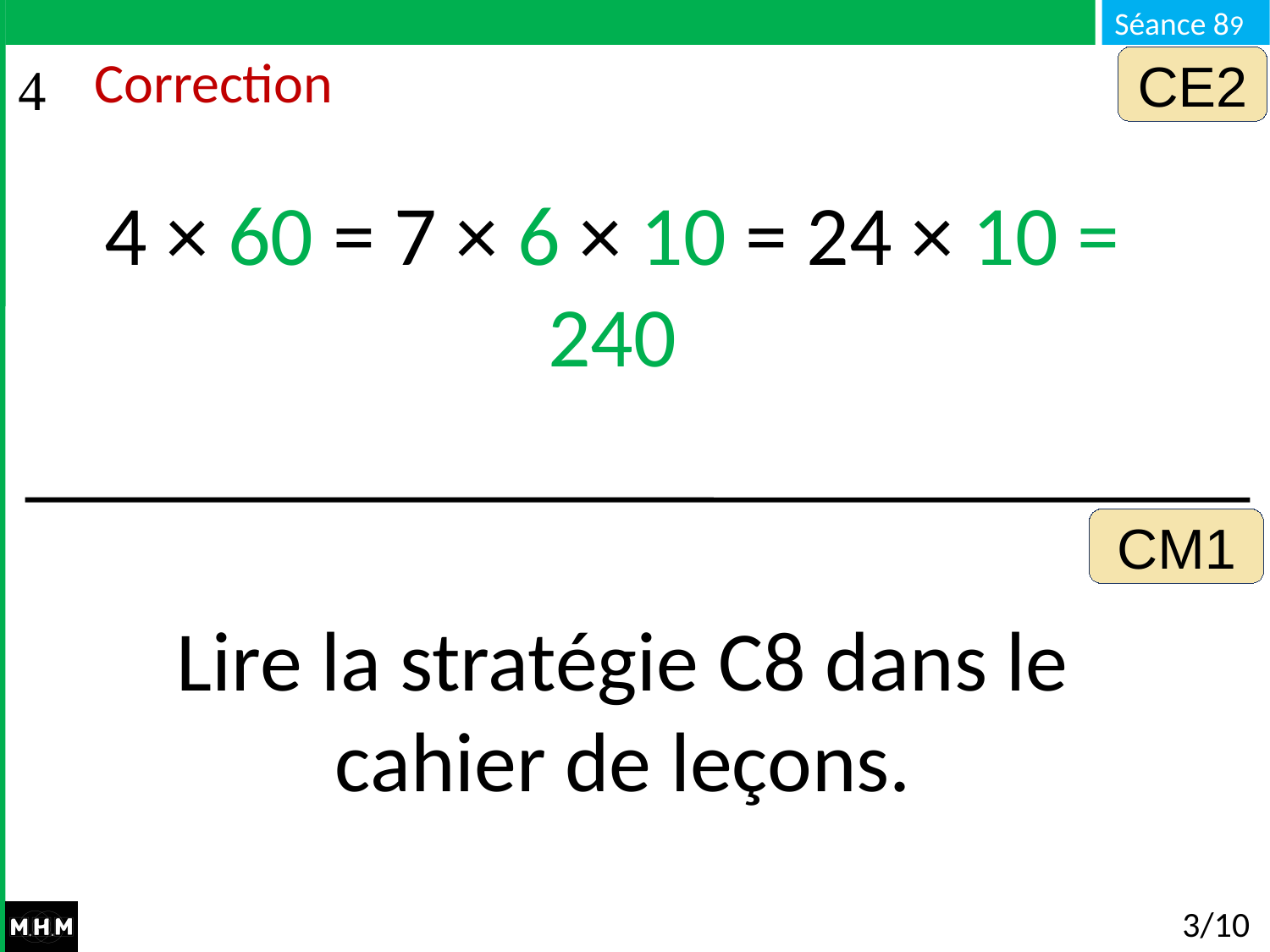

CE2
# Correction
4 × 60 = 7 × 6 × 10 = 24 × 10 = 240

CM1
Lire la stratégie C8 dans le cahier de leçons.
3/10